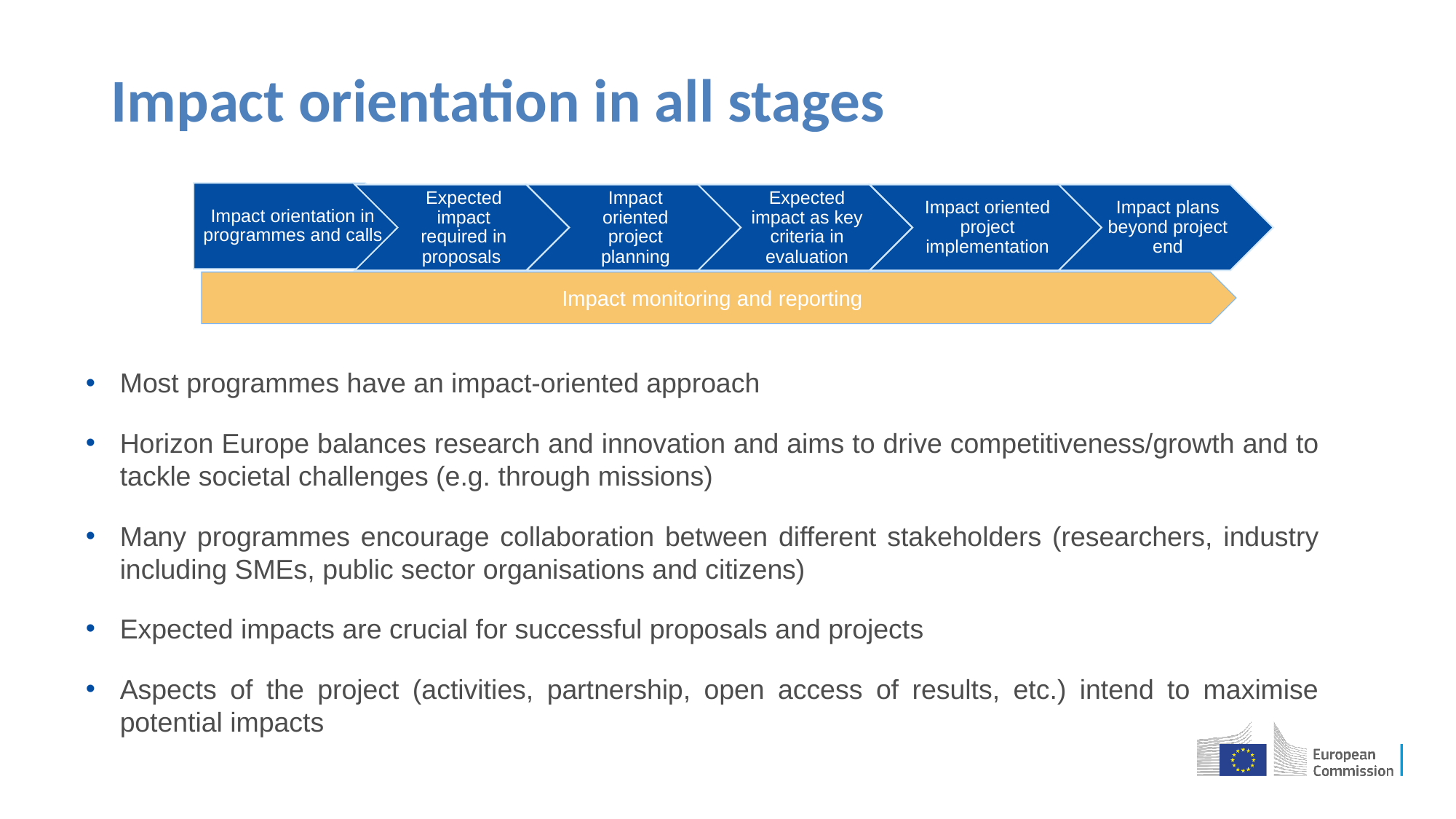

# Impact orientation in all stages
Impact orientation in programmes and calls
Expected impact required in proposals
Impact oriented project planning
Expected impact as key criteria in evaluation
Impact oriented project implementation
Impact plans beyond project end
Impact monitoring and reporting
Most programmes have an impact-oriented approach
Horizon Europe balances research and innovation and aims to drive competitiveness/growth and to tackle societal challenges (e.g. through missions)
Many programmes encourage collaboration between different stakeholders (researchers, industry including SMEs, public sector organisations and citizens)
Expected impacts are crucial for successful proposals and projects
Aspects of the project (activities, partnership, open access of results, etc.) intend to maximise potential impacts